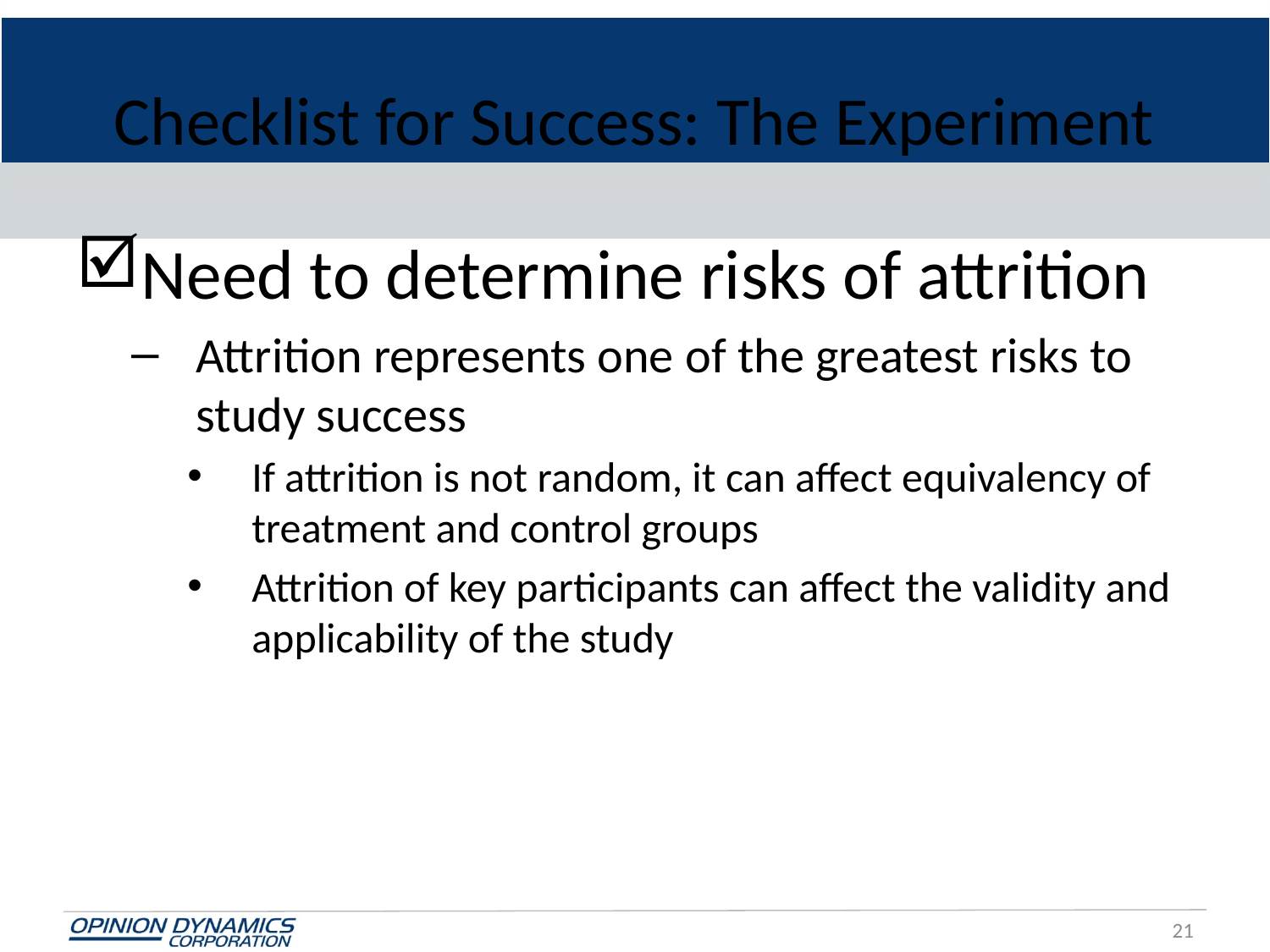

# Checklist for Success: The Experiment
Need to determine risks of attrition
Attrition represents one of the greatest risks to study success
If attrition is not random, it can affect equivalency of treatment and control groups
Attrition of key participants can affect the validity and applicability of the study

21